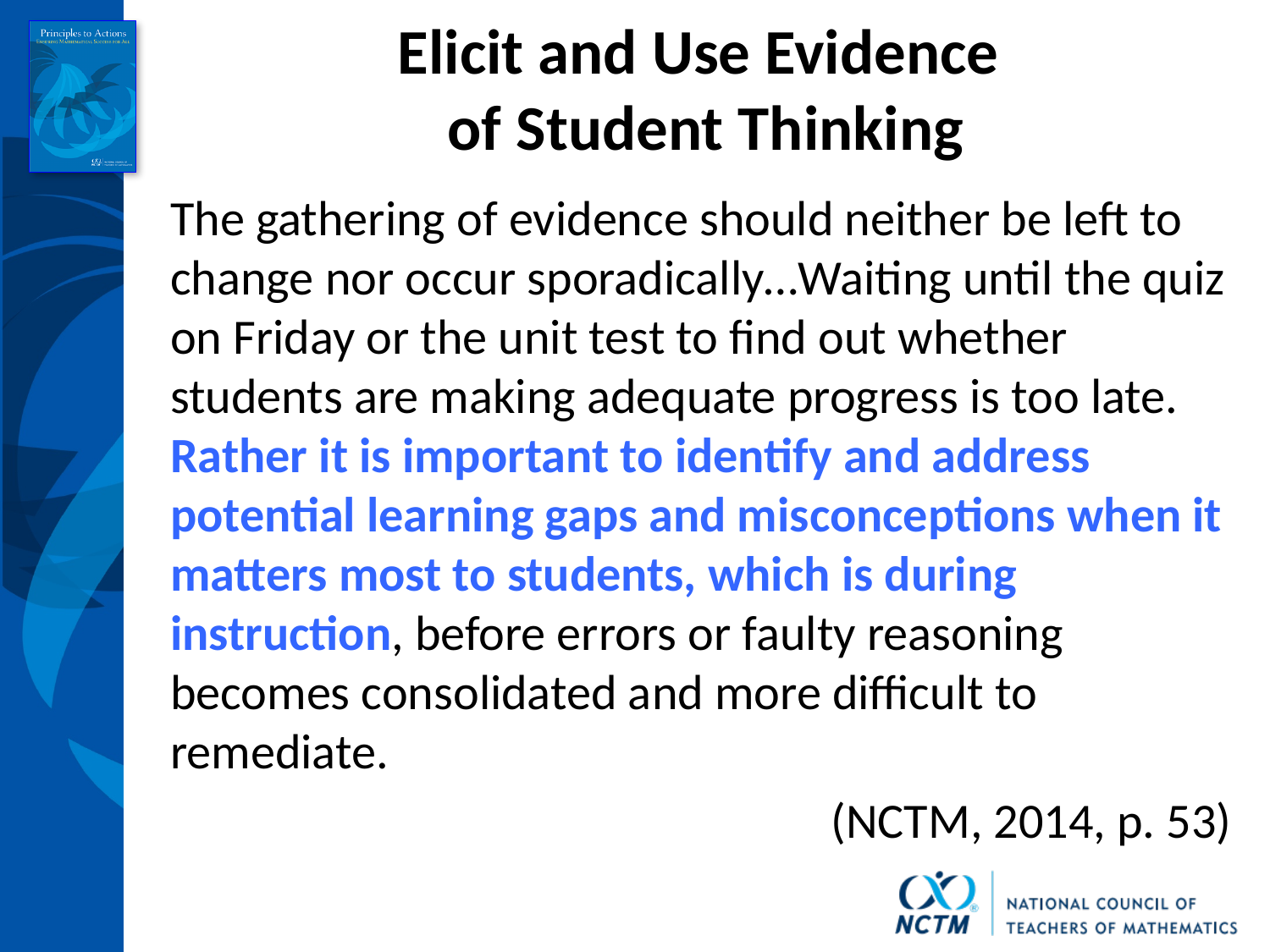

# Elicit and Use Evidence of Student Thinking
The gathering of evidence should neither be left to change nor occur sporadically…Waiting until the quiz on Friday or the unit test to find out whether students are making adequate progress is too late. Rather it is important to identify and address potential learning gaps and misconceptions when it matters most to students, which is during instruction, before errors or faulty reasoning becomes consolidated and more difficult to remediate.
(NCTM, 2014, p. 53)